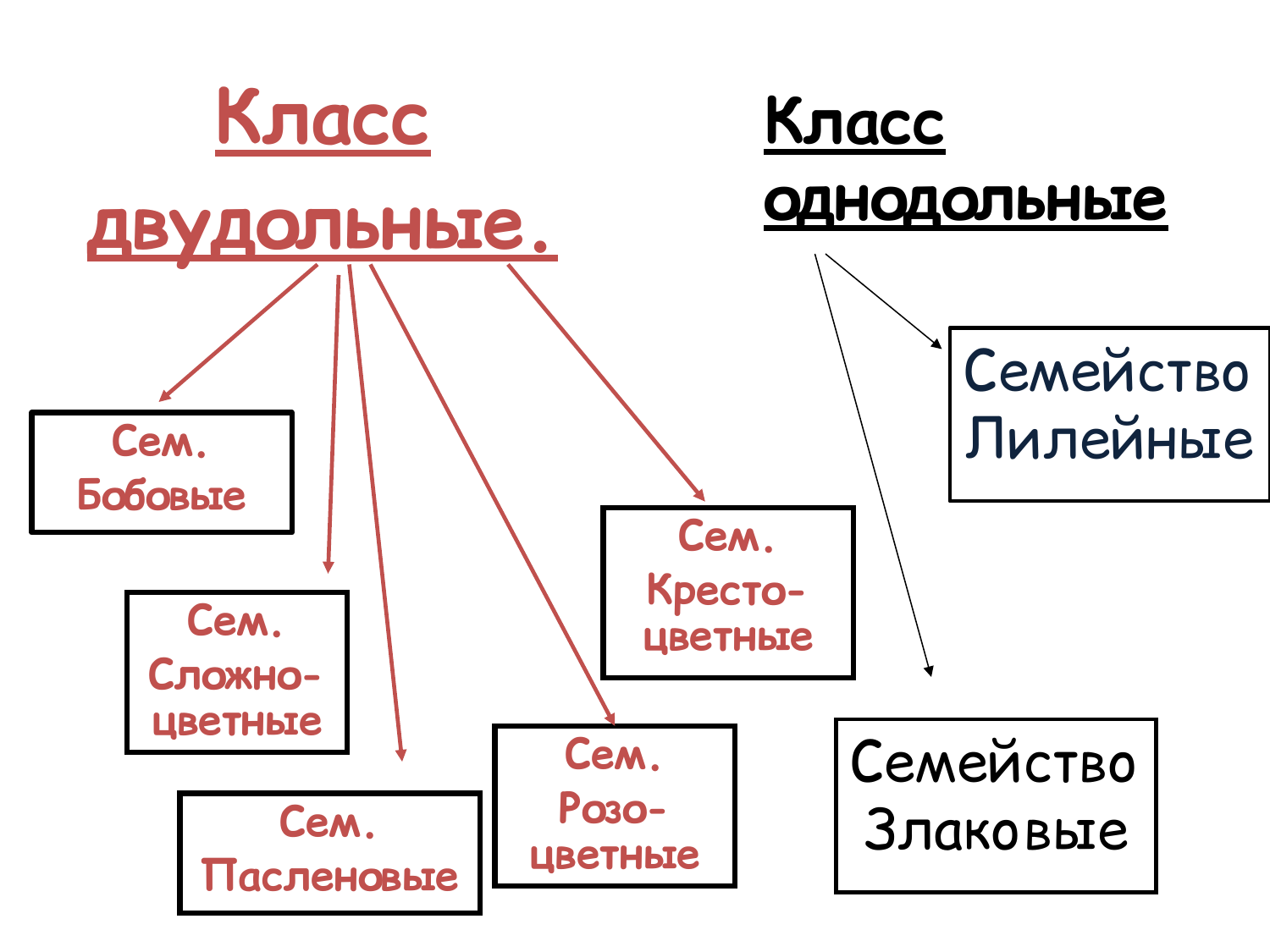

# Класс двудольные.
Класс однодольные

Семейство Лилейные
Сем.
Бобовые
Сем.
Кресто-цветные
Сем.
Сложно-цветные
Семейство Злаковые
Сем.
Розо-цветные
Сем.
Пасленовые